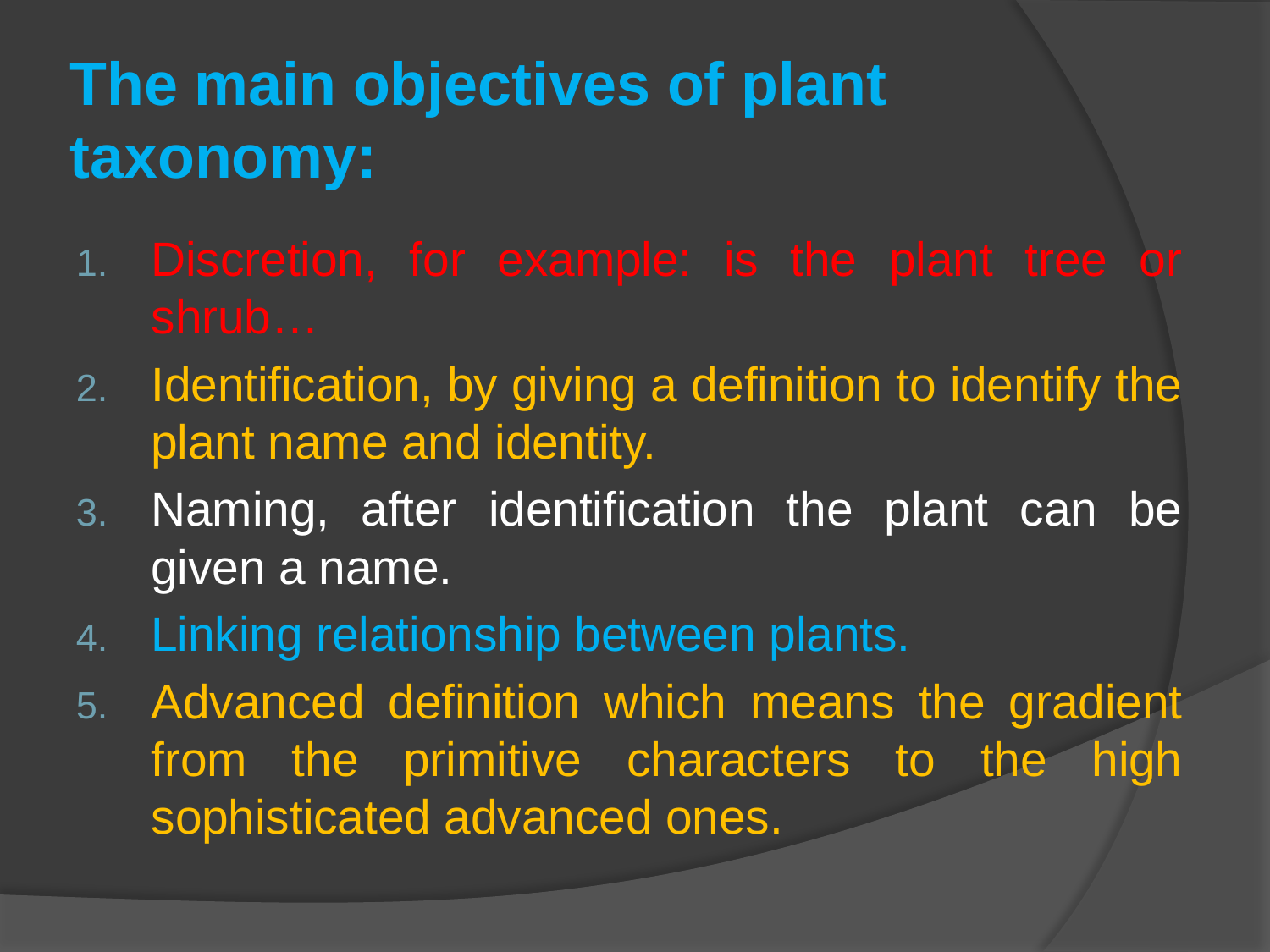

# The main objectives of plant taxonomy:
Discretion, for example: is the plant tree or shrub…
Identification, by giving a definition to identify the plant name and identity.
Naming, after identification the plant can be given a name.
Linking relationship between plants.
Advanced definition which means the gradient from the primitive characters to the high sophisticated advanced ones.